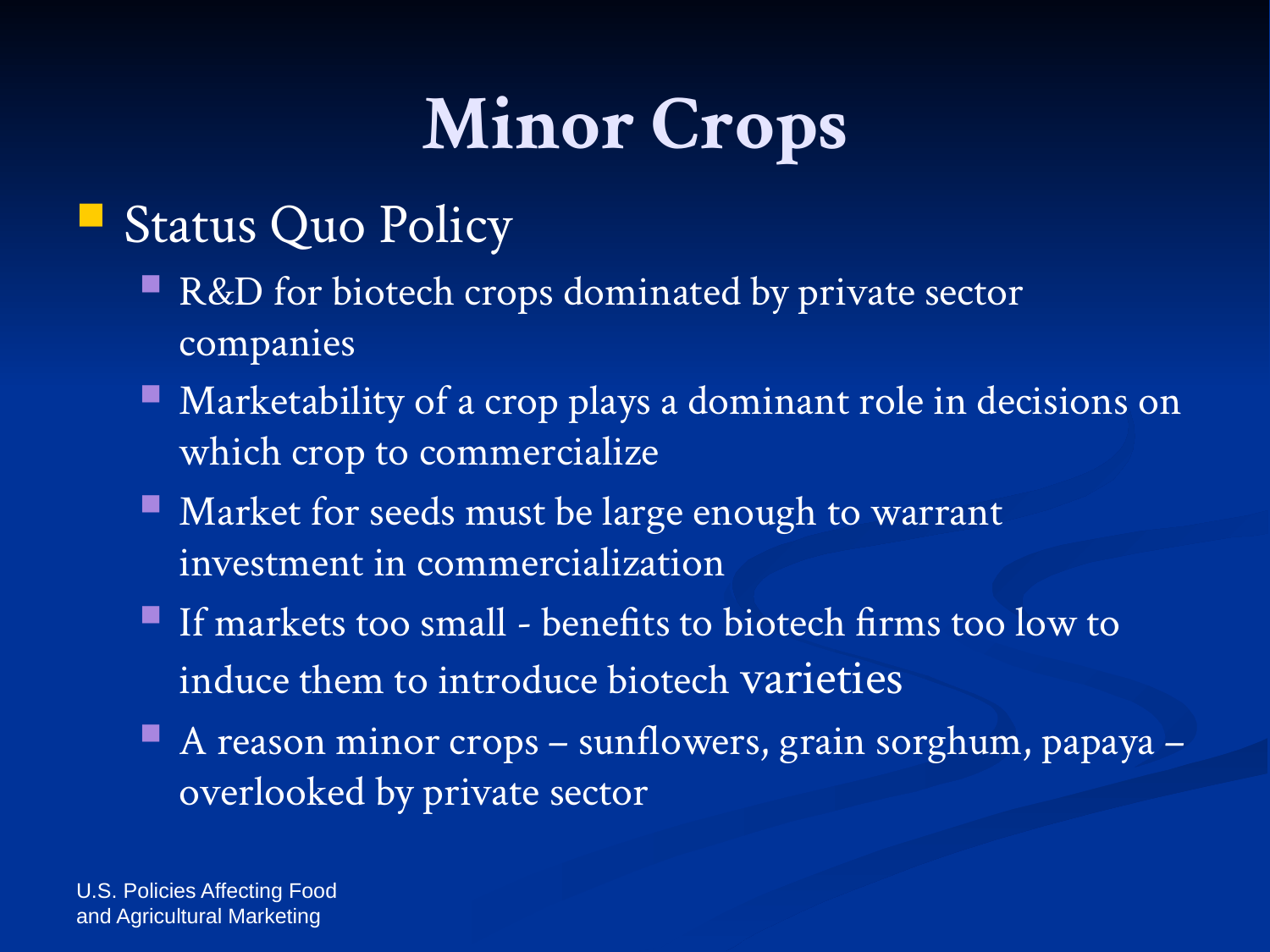

# Minor Crops
Status Quo Policy
R&D for biotech crops dominated by private sector companies
Marketability of a crop plays a dominant role in decisions on which crop to commercialize
Market for seeds must be large enough to warrant investment in commercialization
If markets too small - benefits to biotech firms too low to induce them to introduce biotech varieties
A reason minor crops – sunflowers, grain sorghum, papaya – overlooked by private sector
U.S. Policies Affecting Food and Agricultural Marketing